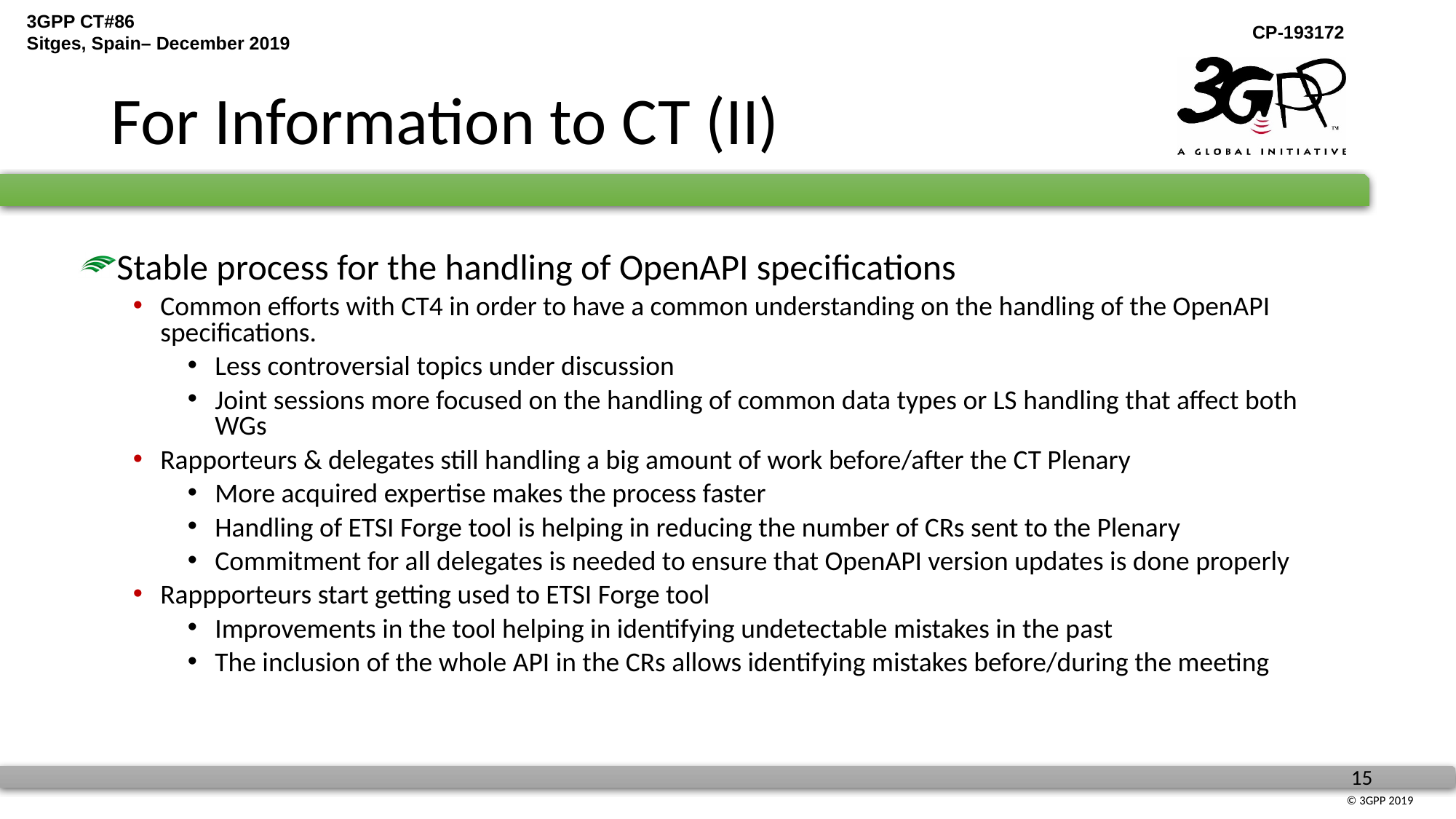

# For Information to CT (II)
Stable process for the handling of OpenAPI specifications
Common efforts with CT4 in order to have a common understanding on the handling of the OpenAPI specifications.
Less controversial topics under discussion
Joint sessions more focused on the handling of common data types or LS handling that affect both WGs
Rapporteurs & delegates still handling a big amount of work before/after the CT Plenary
More acquired expertise makes the process faster
Handling of ETSI Forge tool is helping in reducing the number of CRs sent to the Plenary
Commitment for all delegates is needed to ensure that OpenAPI version updates is done properly
Rappporteurs start getting used to ETSI Forge tool
Improvements in the tool helping in identifying undetectable mistakes in the past
The inclusion of the whole API in the CRs allows identifying mistakes before/during the meeting